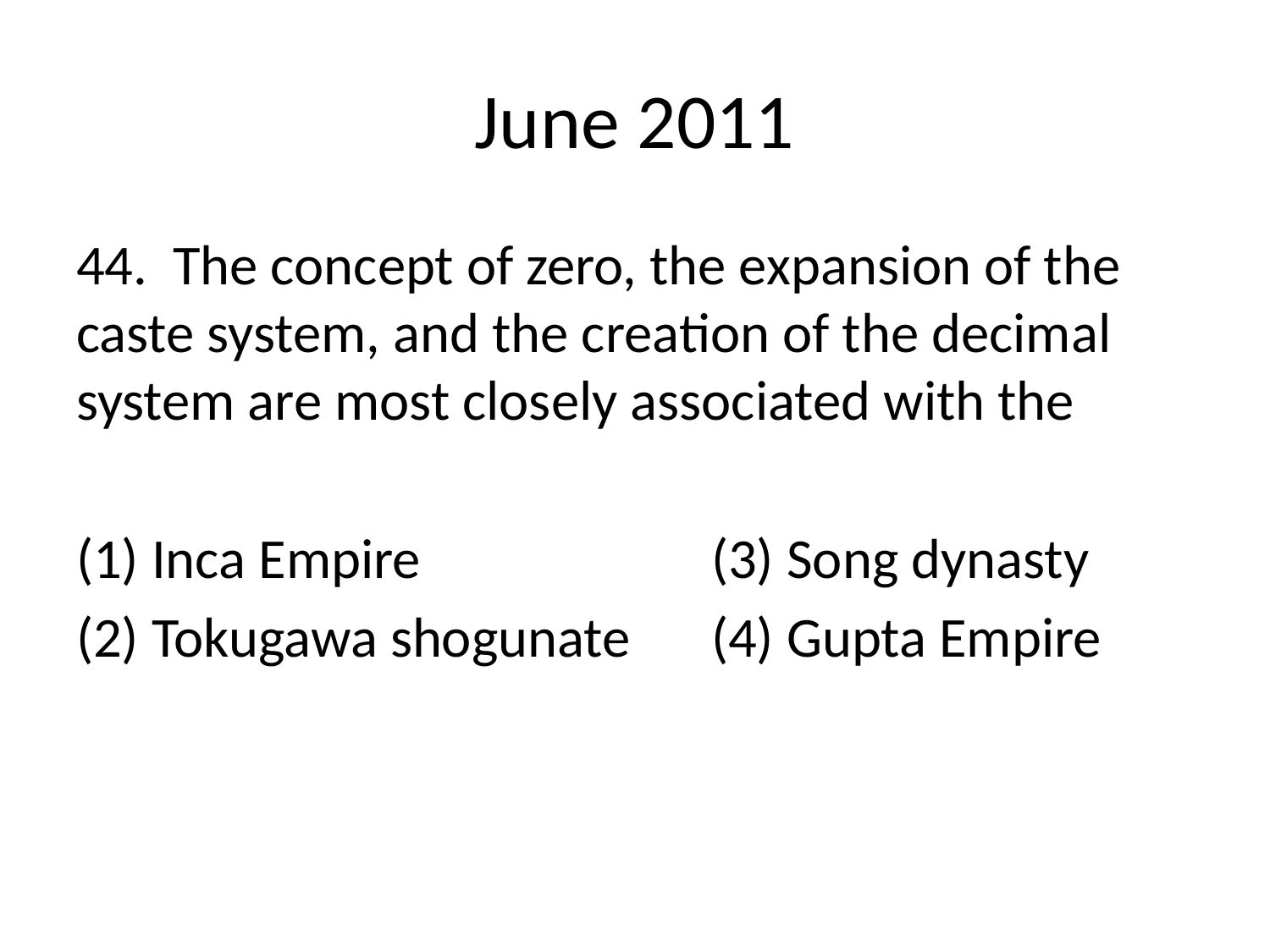

# June 2011
44.  The concept of zero, the expansion of the caste system, and the creation of the decimal system are most closely associated with the

(1) Inca Empire 			(3) Song dynasty
(2) Tokugawa shogunate 	(4) Gupta Empire